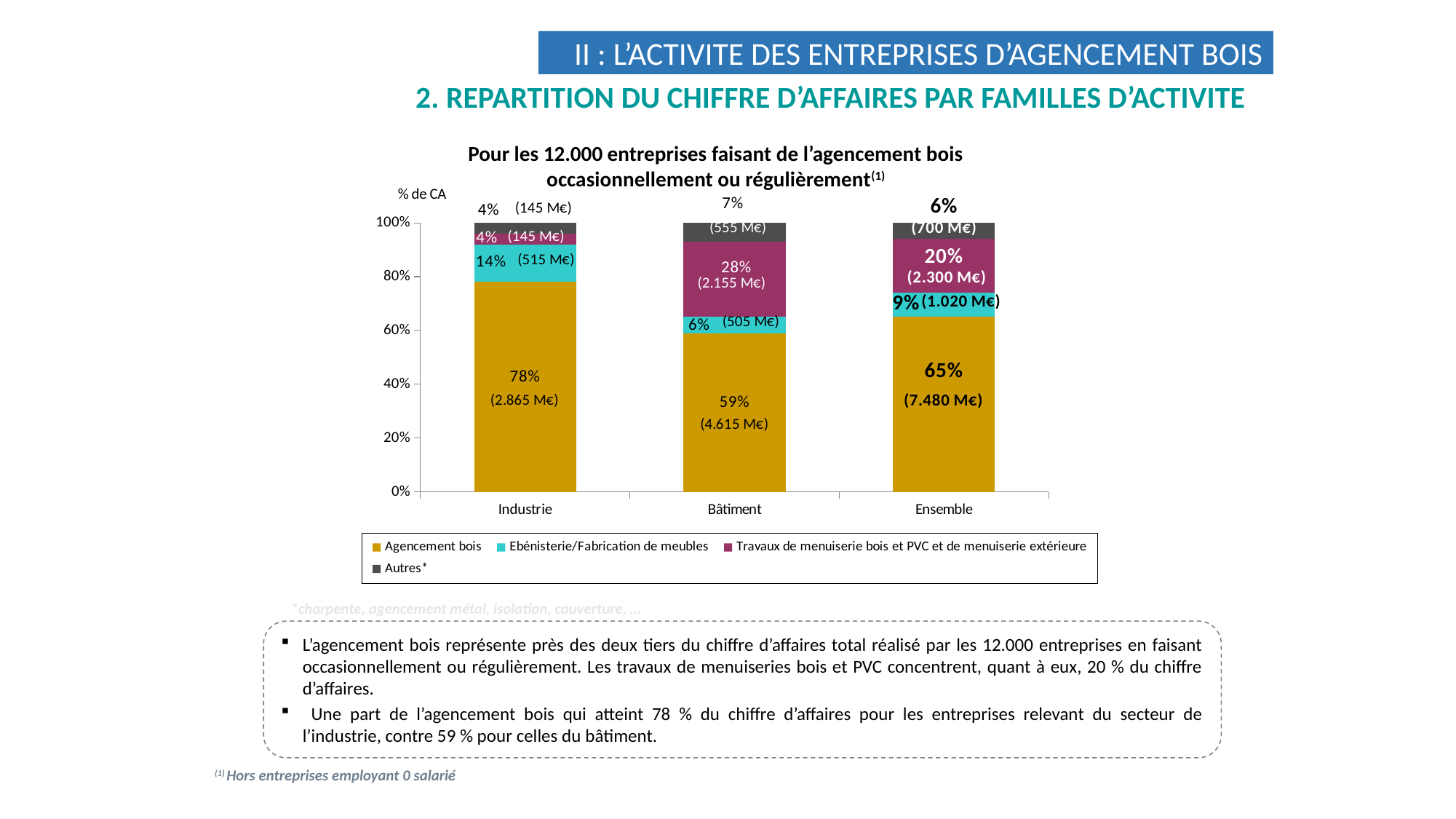

II : L’ACTIVITE DES ENTREPRISES D’AGENCEMENT BOIS
2. REPARTITION DU CHIFFRE D’AFFAIRES PAR FAMILLES D’ACTIVITE
Pour les 12.000 entreprises faisant de l’agencement bois occasionnellement ou régulièrement(1)

### Chart

| Category | Agencement bois | Ebénisterie/Fabrication de meubles | Travaux de menuiserie bois et PVC et de menuiserie extérieure | Autres* |
|---|---|---|---|---|
| Industrie | 0.78 | 0.14 | 0.040000000000000015 | 0.040000000000000015 |
| Bâtiment | 0.59 | 0.06000000000000002 | 0.2800000000000001 | 0.07000000000000002 |
| Ensemble | 0.6500000000000002 | 0.09000000000000002 | 0.2 | 0.06000000000000002 |
*charpente, agencement métal, isolation, couverture, …
L’agencement bois représente près des deux tiers du chiffre d’affaires total réalisé par les 12.000 entreprises en faisant occasionnellement ou régulièrement. Les travaux de menuiseries bois et PVC concentrent, quant à eux, 20 % du chiffre d’affaires.
 Une part de l’agencement bois qui atteint 78 % du chiffre d’affaires pour les entreprises relevant du secteur de l’industrie, contre 59 % pour celles du bâtiment.
11/60
(1) Hors entreprises employant 0 salarié